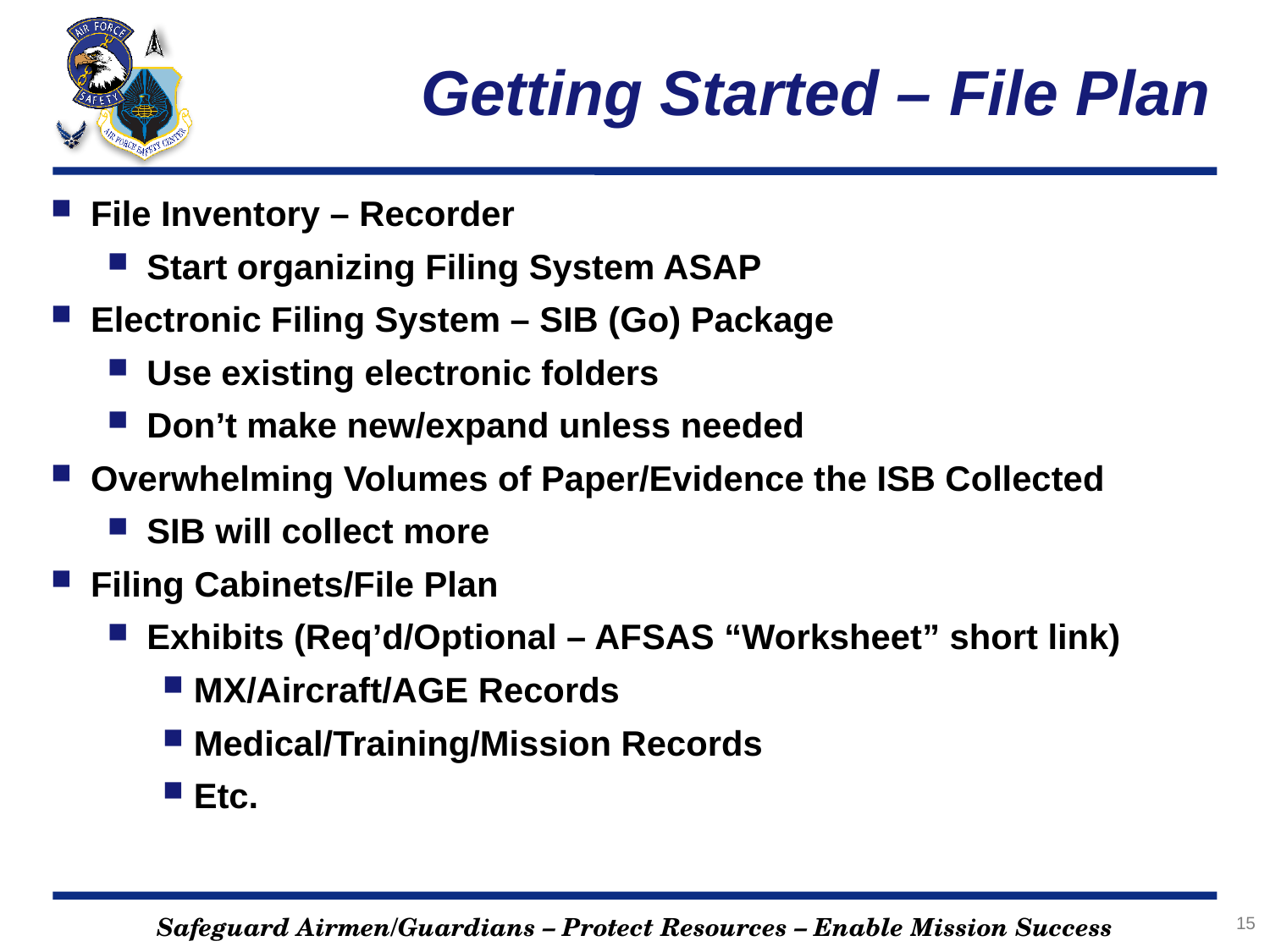

# Getting Started – File Plan
File Inventory – Recorder
Start organizing Filing System ASAP
Electronic Filing System – SIB (Go) Package
Use existing electronic folders
Don’t make new/expand unless needed
Overwhelming Volumes of Paper/Evidence the ISB Collected
SIB will collect more
Filing Cabinets/File Plan
Exhibits (Req’d/Optional – AFSAS “Worksheet” short link)
MX/Aircraft/AGE Records
Medical/Training/Mission Records
Etc.

15